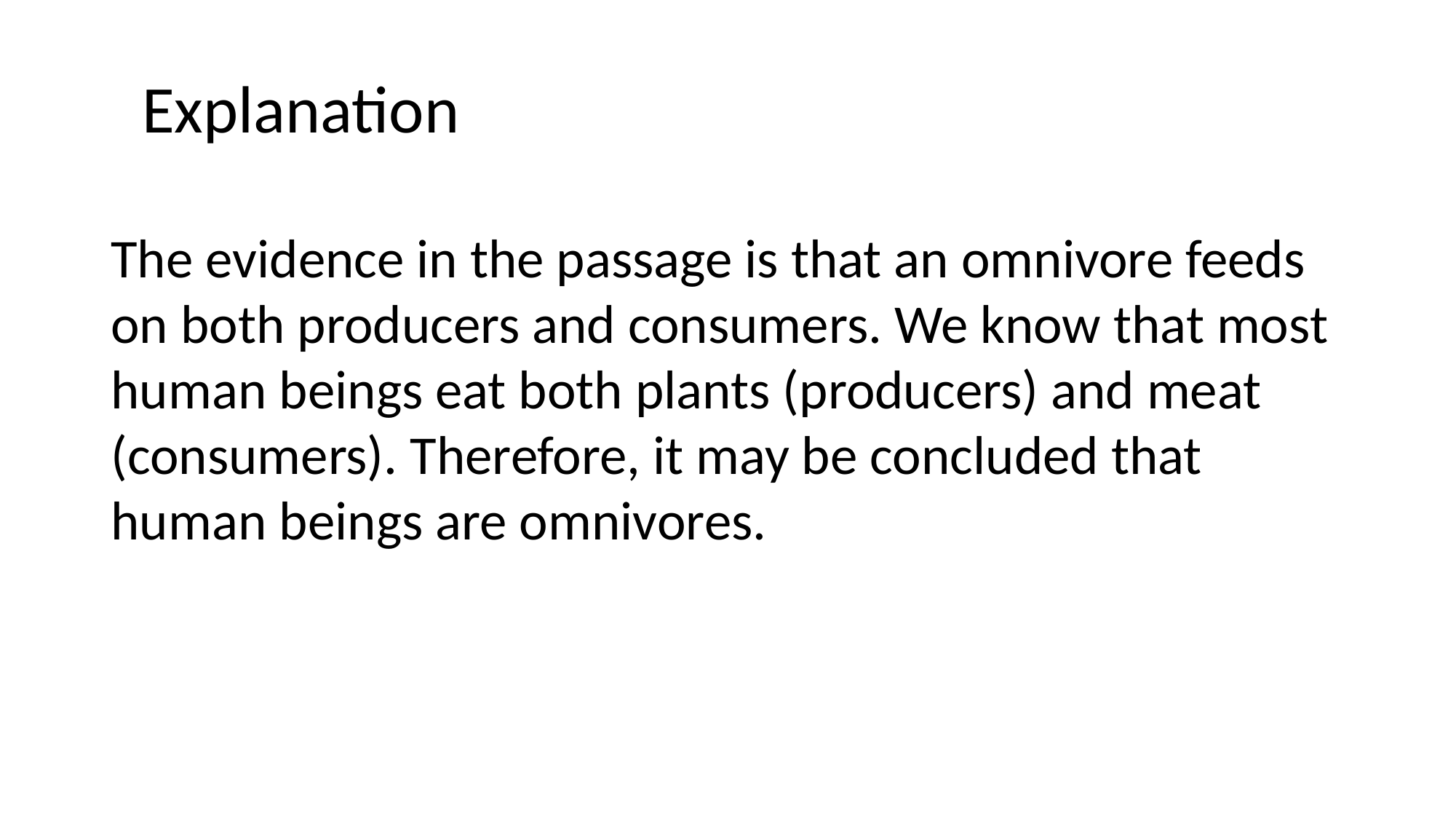

# Explanation
The evidence in the passage is that an omnivore feeds on both producers and consumers. We know that most human beings eat both plants (producers) and meat (consumers). Therefore, it may be concluded that human beings are omnivores.